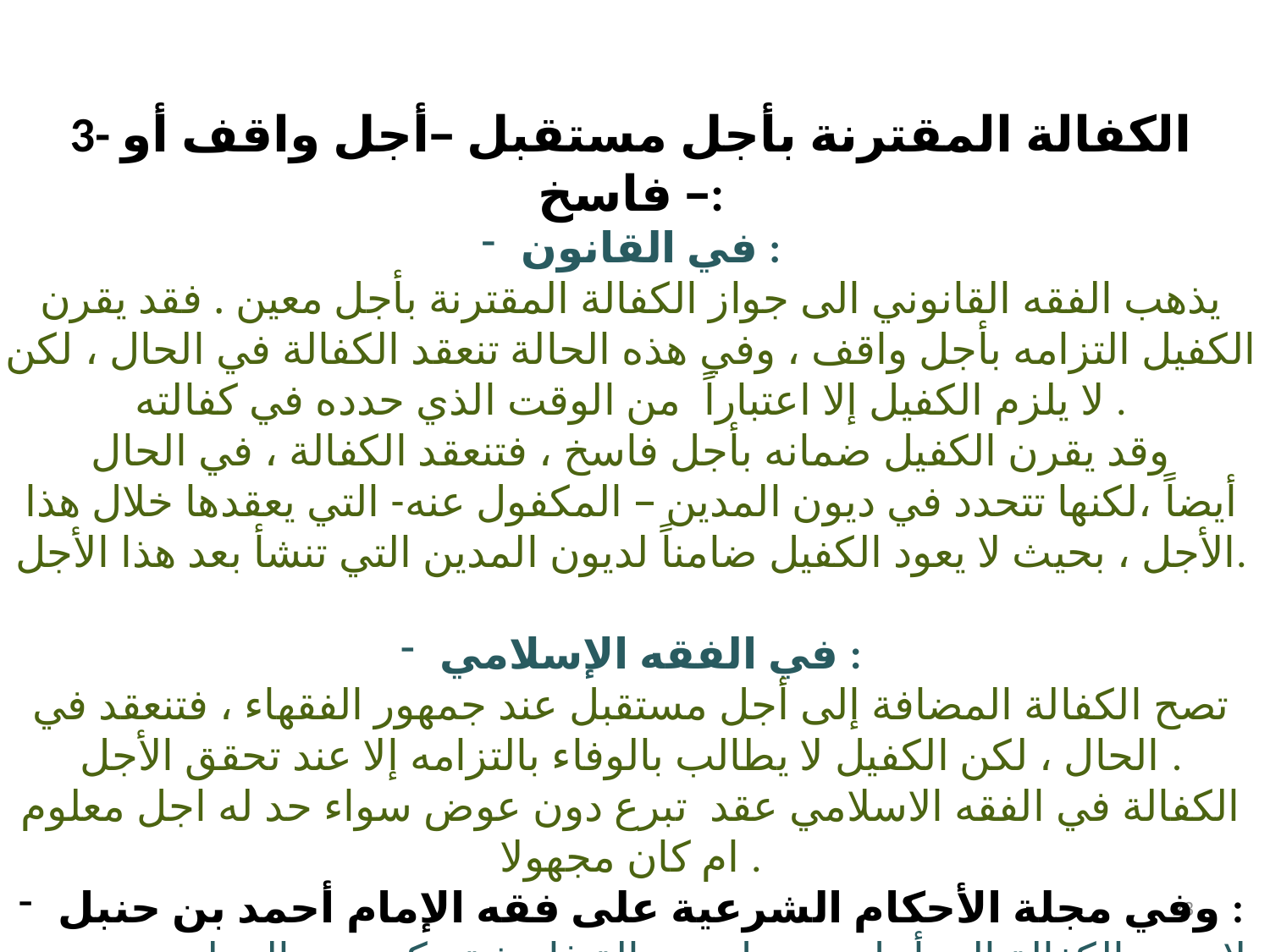

3- الكفالة المقترنة بأجل مستقبل –أجل واقف أو فاسخ –:
في القانون :
يذهب الفقه القانوني الى جواز الكفالة المقترنة بأجل معين . فقد يقرن الكفيل التزامه بأجل واقف ، وفي هذه الحالة تنعقد الكفالة في الحال ، لكن لا يلزم الكفيل إلا اعتباراً  من الوقت الذي حدده في كفالته .
وقد يقرن الكفيل ضمانه بأجل فاسخ ، فتنعقد الكفالة ، في الحال أيضاً ،لكنها تتحدد في ديون المدين – المكفول عنه- التي يعقدها خلال هذا الأجل ، بحيث لا يعود الكفيل ضامناً لديون المدين التي تنشأ بعد هذا الأجل.

في الفقه الإسلامي :
تصح الكفالة المضافة إلى أجل مستقبل عند جمهور الفقهاء ، فتنعقد في الحال ، لكن الكفيل لا يطالب بالوفاء بالتزامه إلا عند تحقق الأجل .
الكفالة في الفقه الاسلامي عقد  تبرع دون عوض سواء حد له اجل معلوم ام كان مجهولا .
وفي مجلة الأحكام الشرعية على فقه الإمام أحمد بن حنبل :
لا تصح الكفالة إلى أجل مجهول ، جهالة فاحشة . كمجيء المطر وهبوب الرياح . أما الحصاد و الجذاذ ،و قدوم الحاج مما لا يمنع مقصود الكفالة فتصح.
23